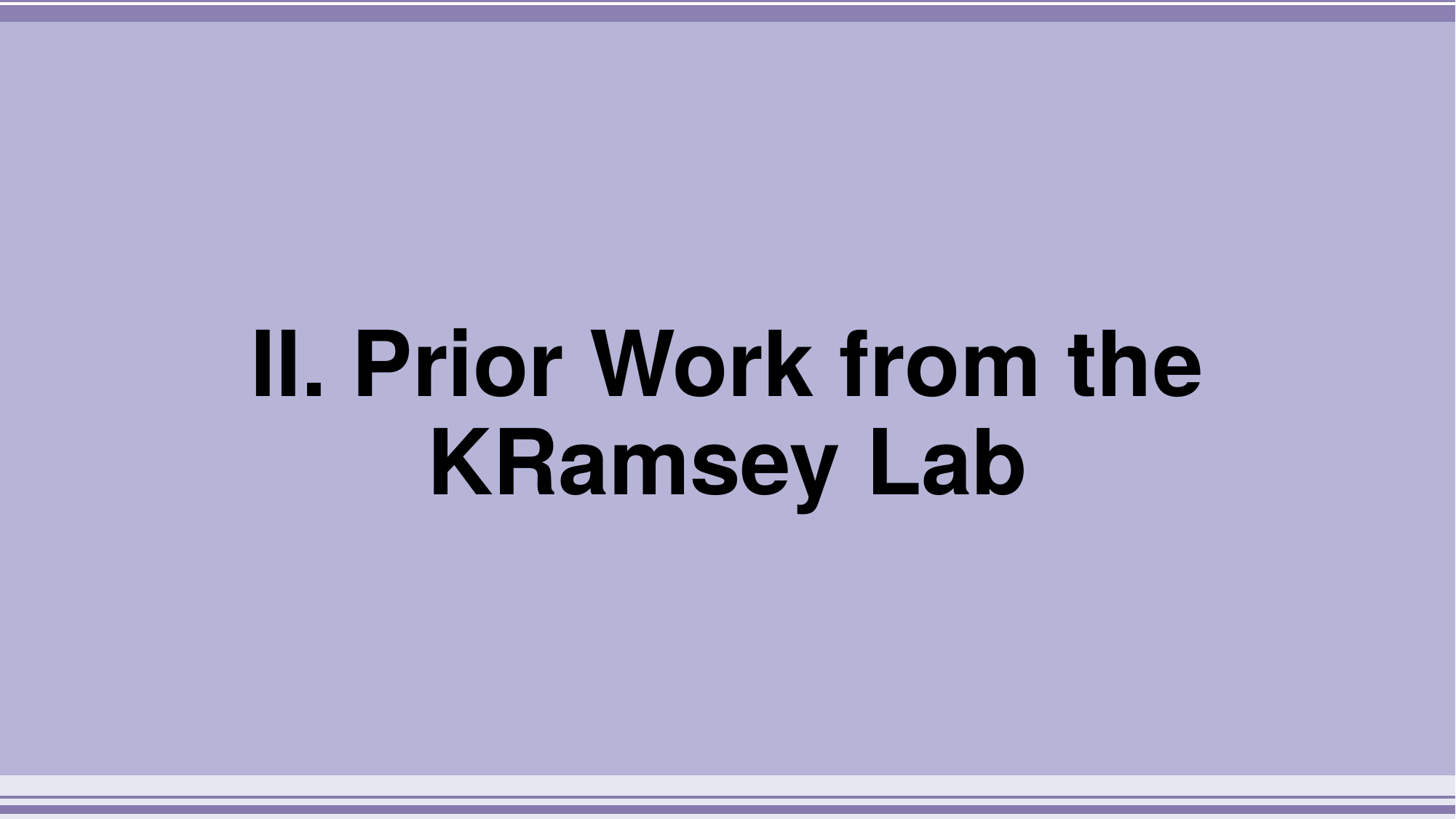

# II. Prior Work from the KRamsey Lab